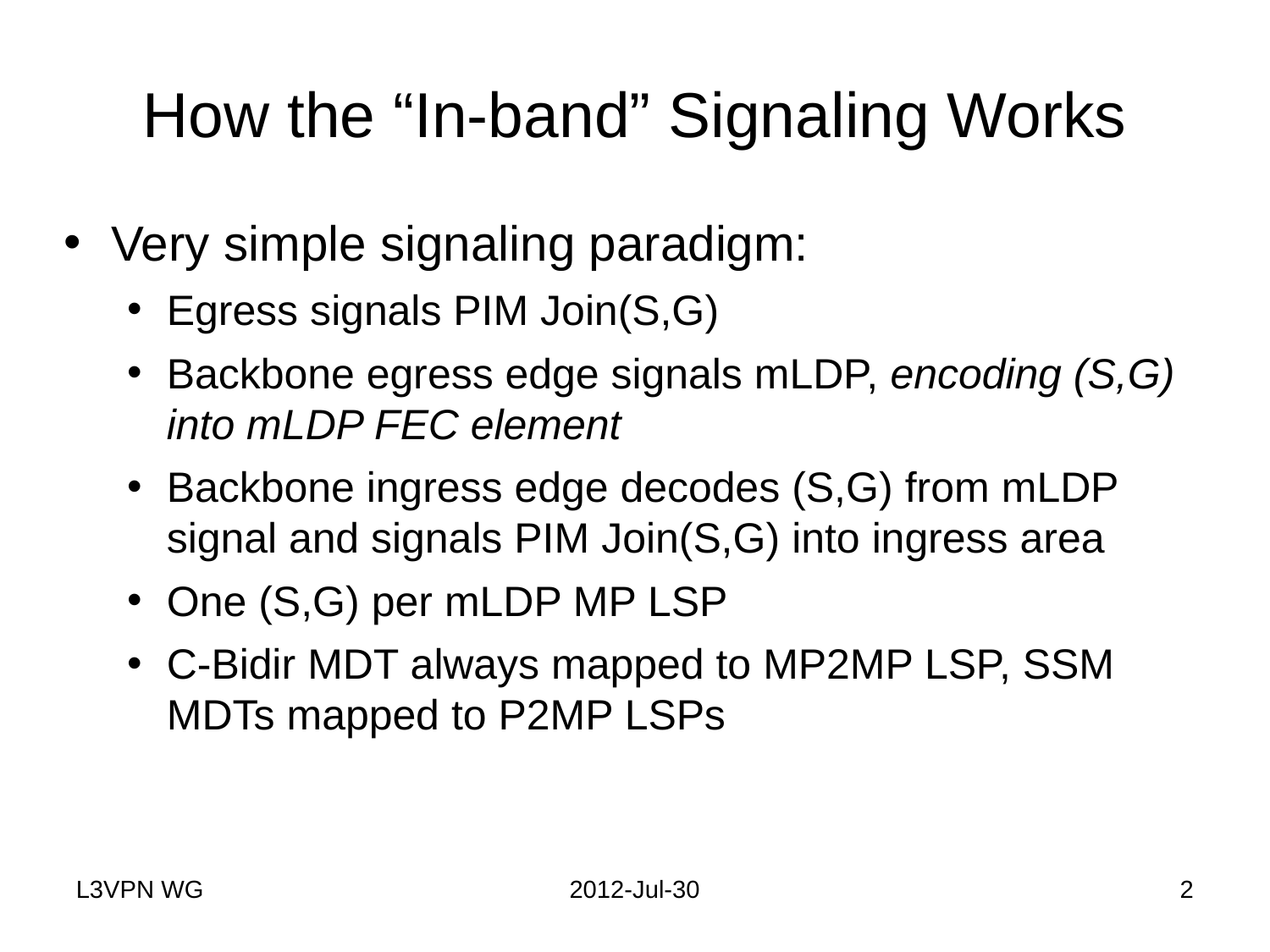

# How the “In-band” Signaling Works
Very simple signaling paradigm:
Egress signals PIM Join(S,G)
Backbone egress edge signals mLDP, encoding (S,G) into mLDP FEC element
Backbone ingress edge decodes (S,G) from mLDP signal and signals PIM Join(S,G) into ingress area
One (S,G) per mLDP MP LSP
C-Bidir MDT always mapped to MP2MP LSP, SSM MDTs mapped to P2MP LSPs
L3VPN WG
2012-Jul-30
2